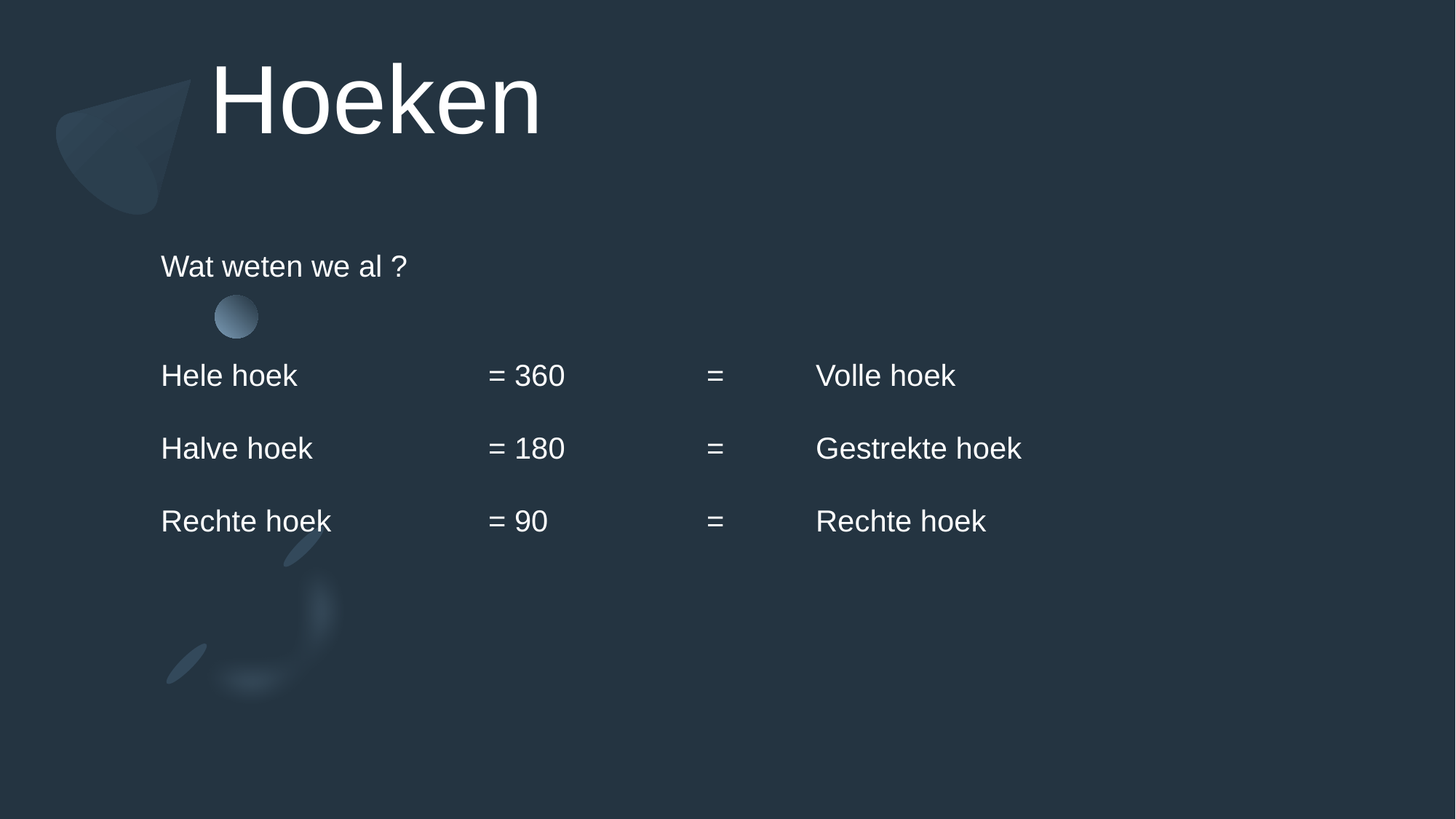

# Hoeken

Wat weten we al ?

Hele hoek		= 360		=	Volle hoek

Halve hoek 		= 180		=	Gestrekte hoek

Rechte hoek		= 90		=	Rechte hoek